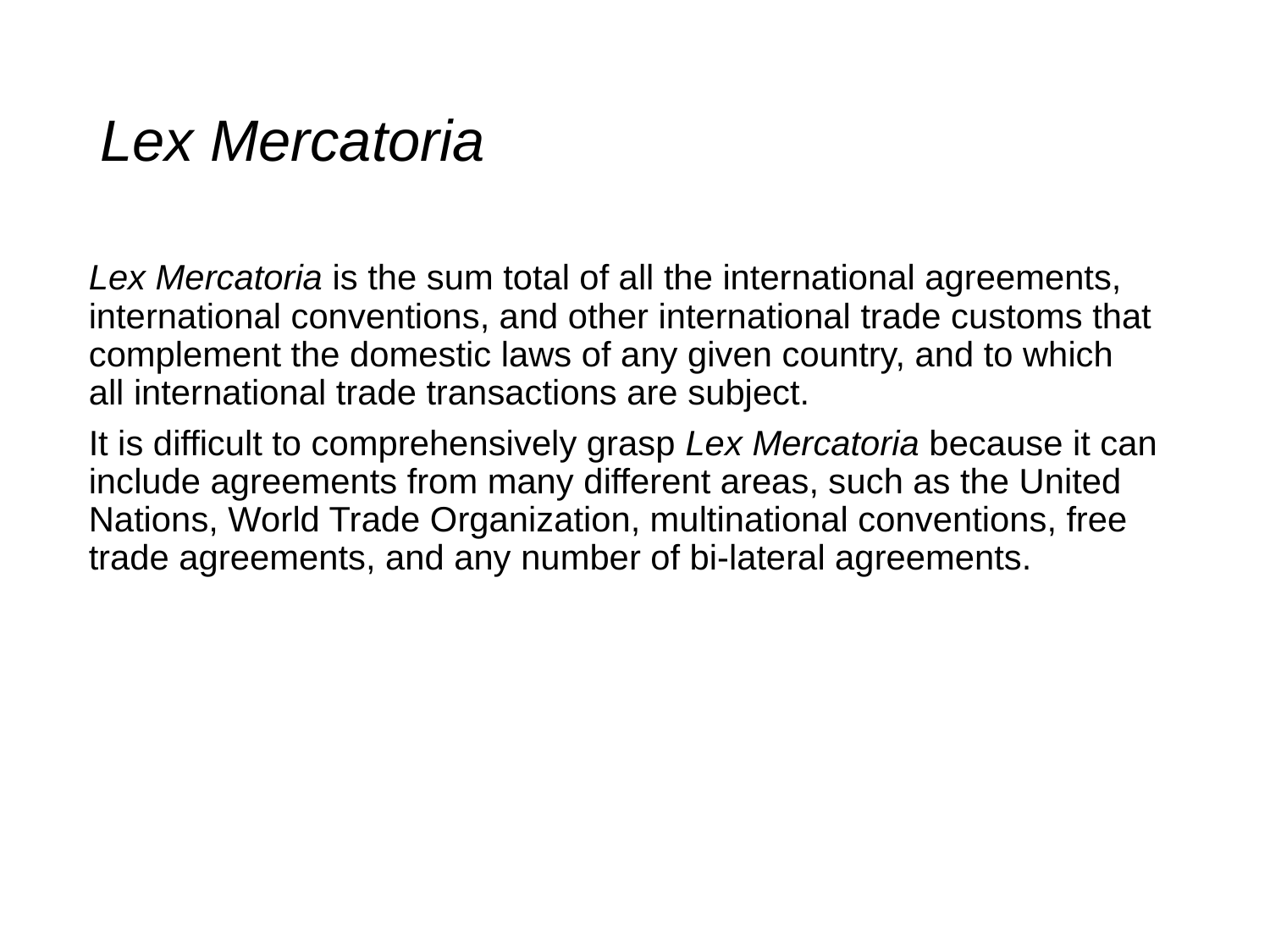

# Lex Mercatoria
Lex Mercatoria is the sum total of all the international agreements, international conventions, and other international trade customs that complement the domestic laws of any given country, and to which all international trade transactions are subject.
It is difficult to comprehensively grasp Lex Mercatoria because it can include agreements from many different areas, such as the United Nations, World Trade Organization, multinational conventions, free trade agreements, and any number of bi-lateral agreements.